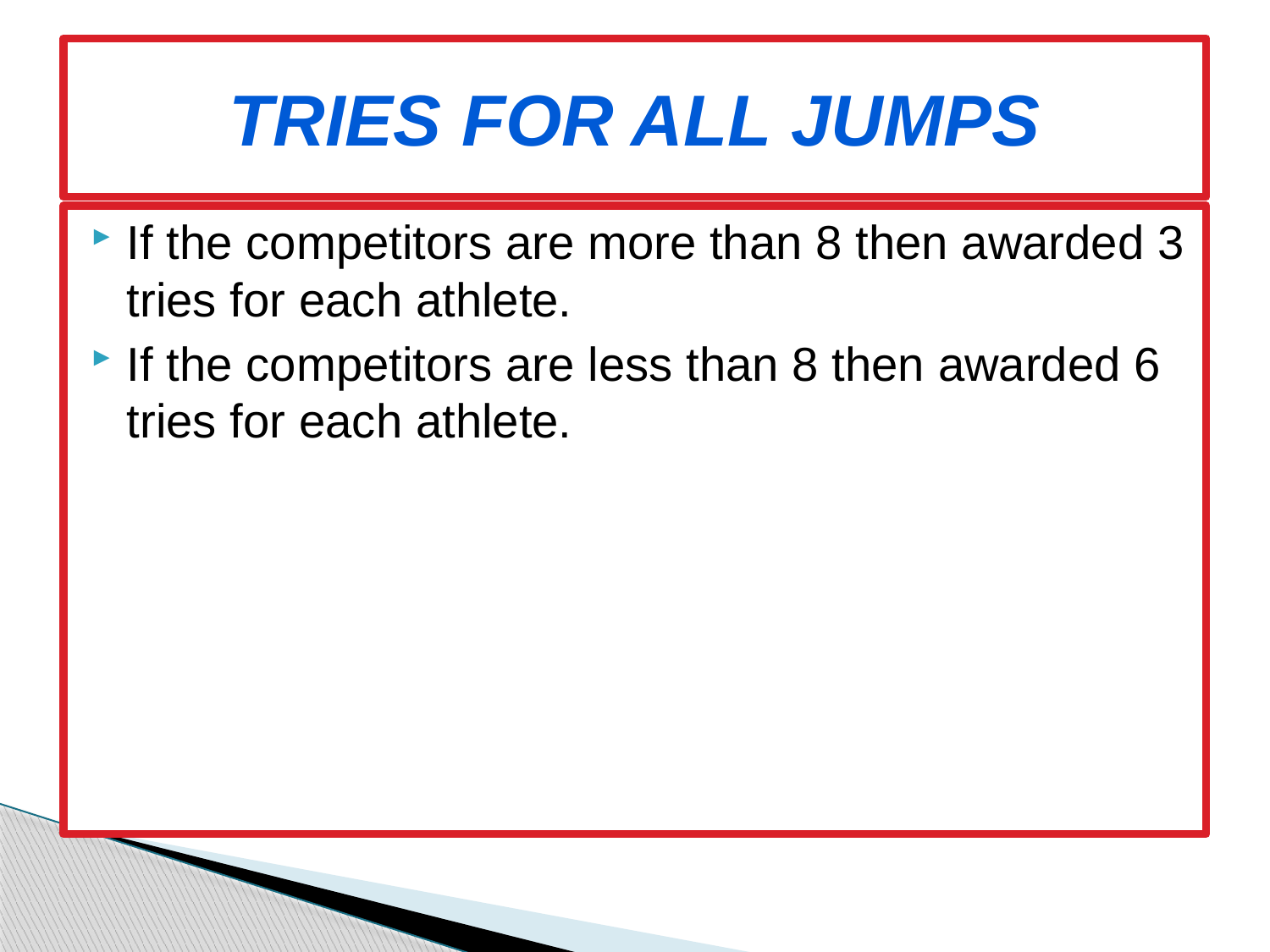

# Tries for All Jumps
If the competitors are more than 8 then awarded 3 tries for each athlete.
If the competitors are less than 8 then awarded 6 tries for each athlete.